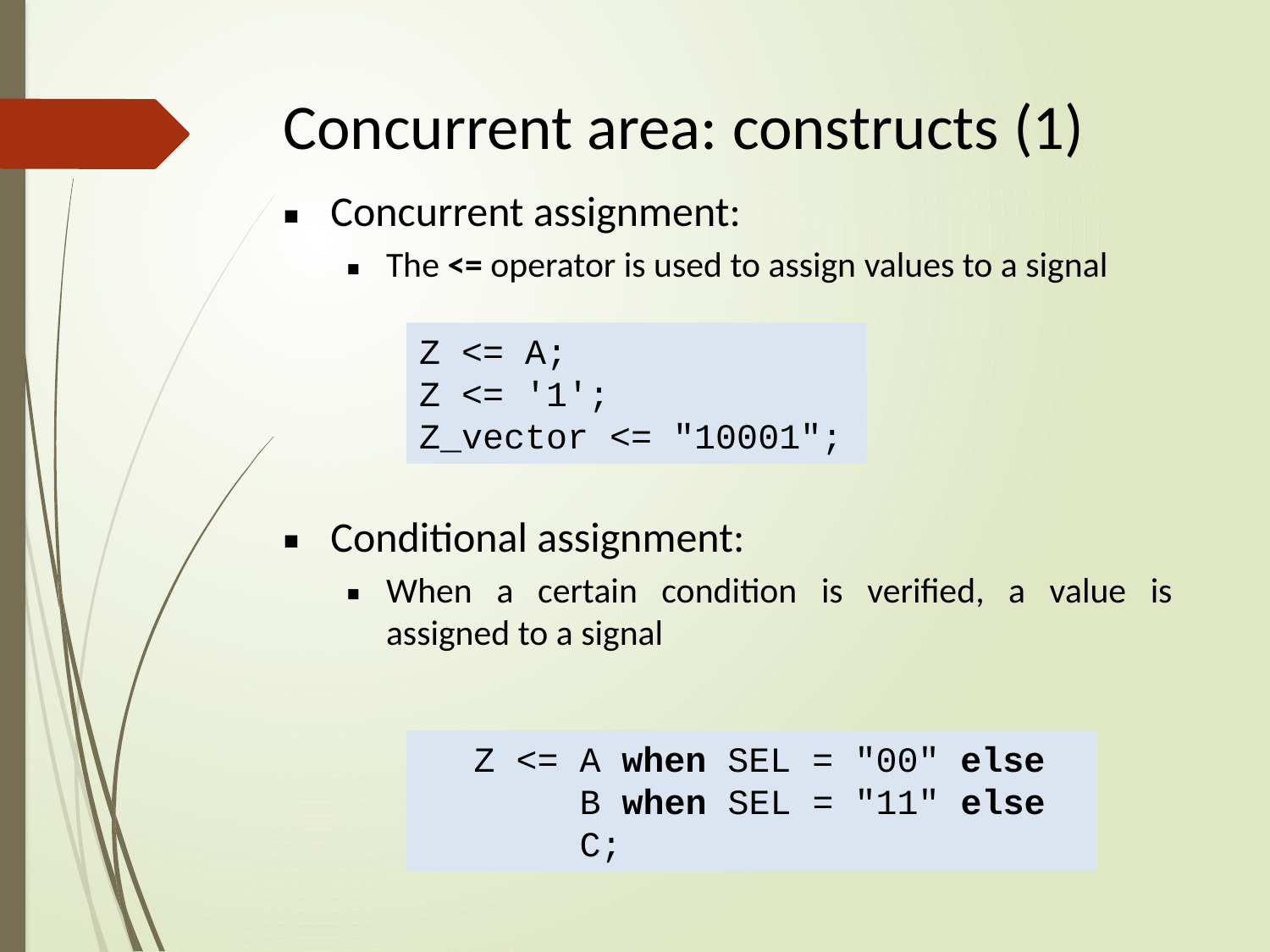

# Concurrent area: constructs (1)
Concurrent assignment:
The <= operator is used to assign values to a signal
Z <= A;
Z <= '1';
Z_vector <= "10001";
Conditional assignment:
When a certain condition is verified, a value is assigned to a signal
Z <= A when SEL = "00" else
     B when SEL = "11" else
     C;